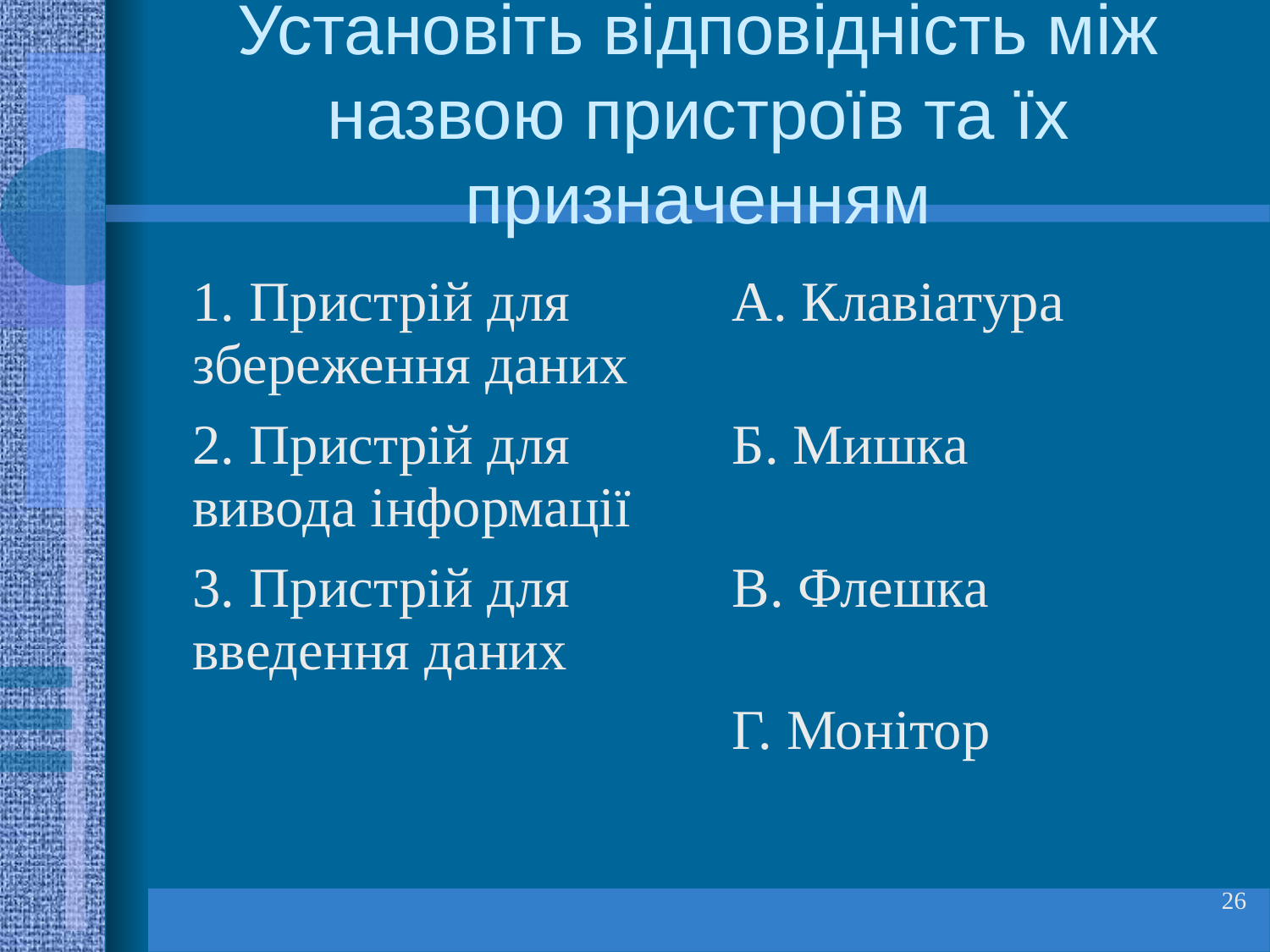

# Установіть відповідність між назвою пристроїв та їх призначенням
| 1. Пристрій для збереження даних | А. Клавіатура |
| --- | --- |
| 2. Пристрій для вивода інформації | Б. Мишка |
| 3. Пристрій для введення даних | В. Флешка |
|  | Г. Монітор |
26